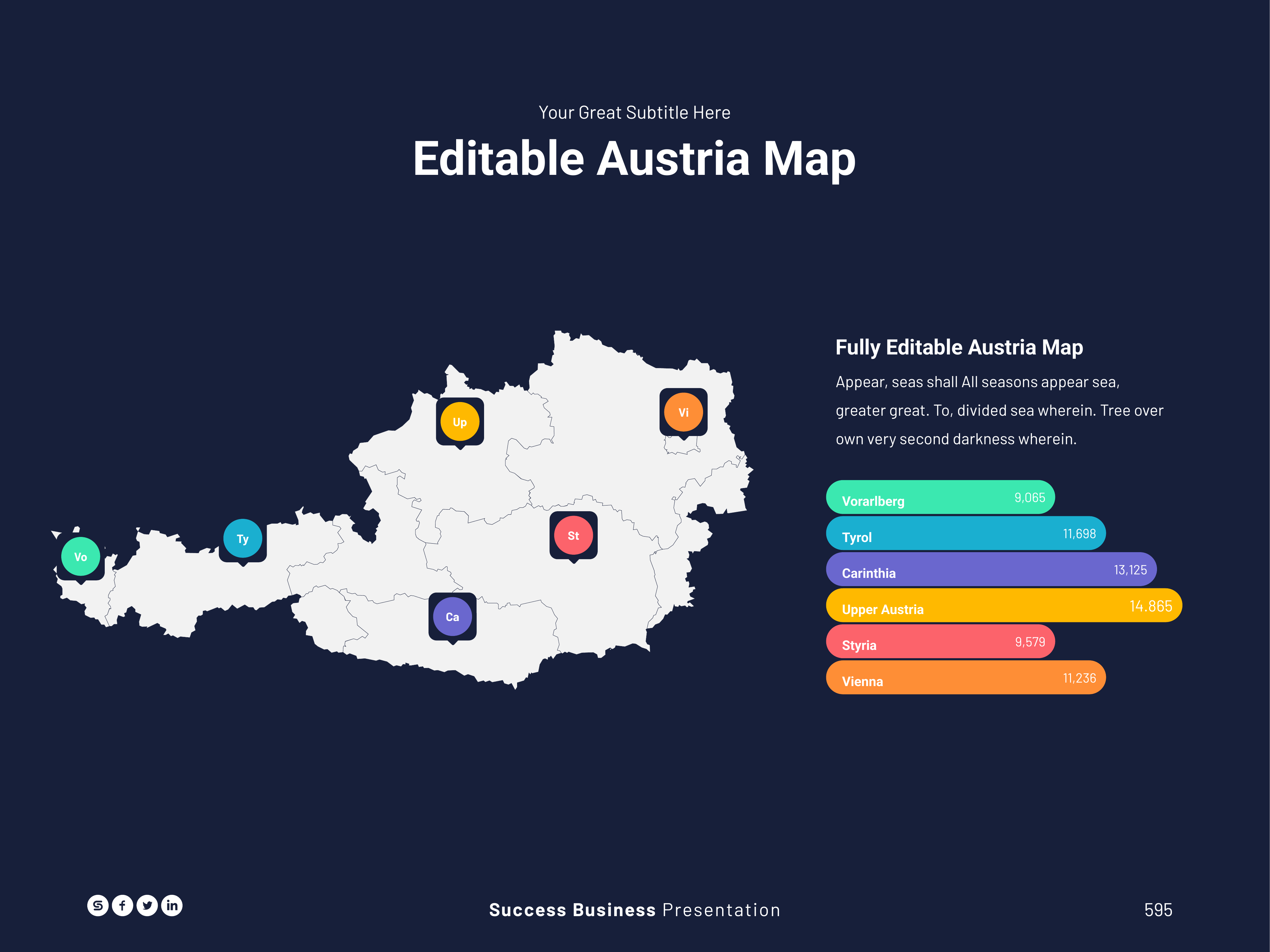

Your Great Subtitle Here
Editable Austria Map
Fully Editable Austria Map
Appear, seas shall All seasons appear sea, greater great. To, divided sea wherein. Tree over own very second darkness wherein.

Vi

Up
Vorarlberg
9,065

St

Ty
Tyrol
11,698

Vo
Carinthia
13,125
Upper Austria
14.865

Ca
Styria
9,579
Vienna
11,236